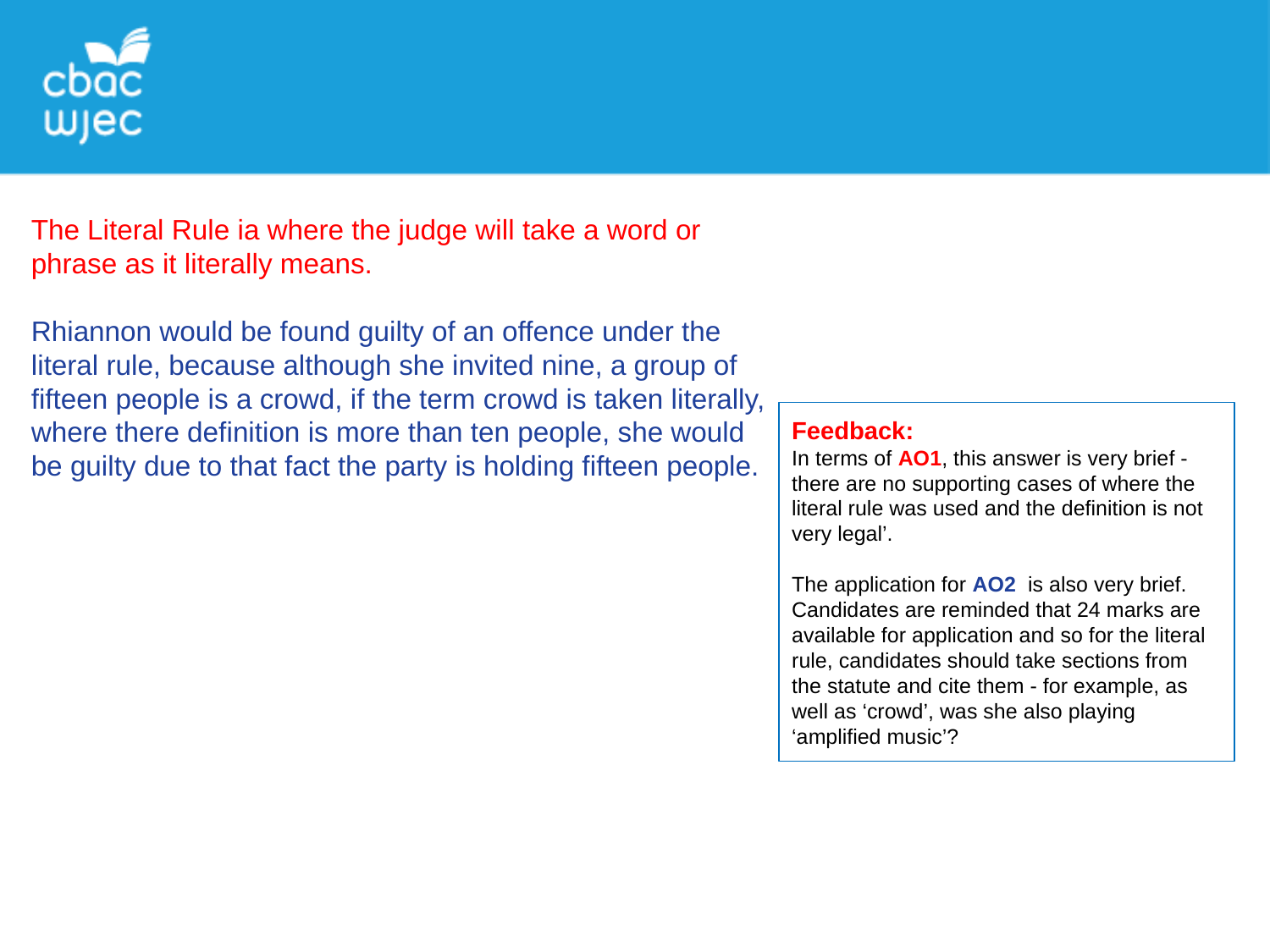

The Literal Rule ia where the judge will take a word or phrase as it literally means.

Rhiannon would be found guilty of an offence under the literal rule, because although she invited nine, a group of fifteen people is a crowd, if the term crowd is taken literally, where there definition is more than ten people, she would be guilty due to that fact the party is holding fifteen people.
Feedback:
In terms of AO1, this answer is very brief - there are no supporting cases of where the literal rule was used and the definition is not very legal’.

The application for AO2  is also very brief.  Candidates are reminded that 24 marks are available for application and so for the literal rule, candidates should take sections from the statute and cite them - for example, as well as ‘crowd’, was she also playing ‘amplified music’?